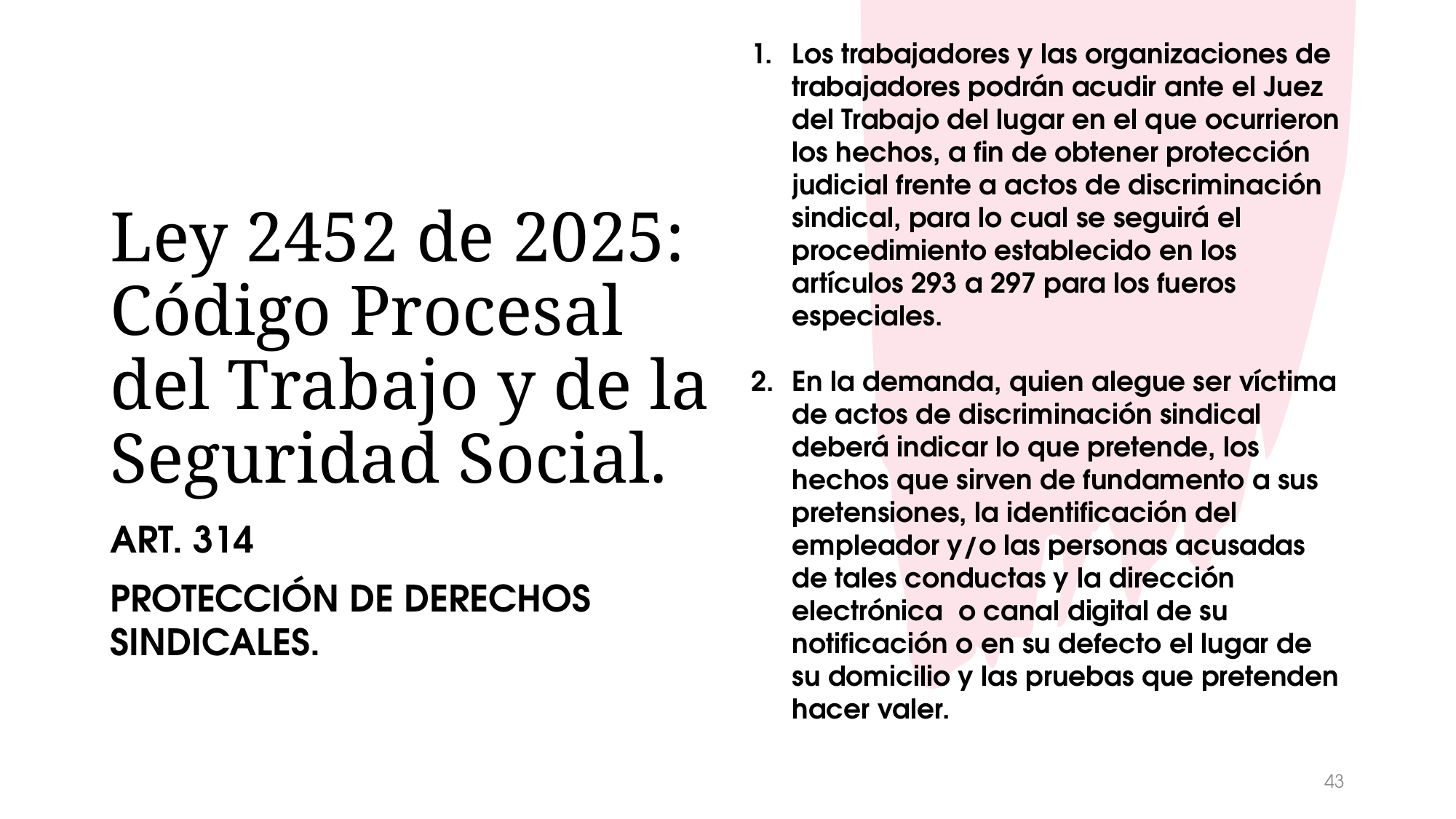

Los trabajadores y las organizaciones de trabajadores podrán acudir ante el Juez  del Trabajo del lugar en el que ocurrieron los hechos, a fin de obtener protección judicial frente a actos de discriminación sindical, para lo cual se seguirá el procedimiento establecido en los artículos 293 a 297 para los fueros especiales.

En la demanda, quien alegue ser víctima de actos de discriminación sindical deberá indicar lo que pretende, los hechos que sirven de fundamento a sus pretensiones, la identificación del empleador y/o las personas acusadas de tales conductas y la dirección electrónica  o canal digital de su notificación o en su defecto el lugar de su domicilio y las pruebas que pretenden hacer valer.
# Ley 2452 de 2025: Código Procesal del Trabajo y de la Seguridad Social.
Art. 314
Protección de derechos sindicales.
43